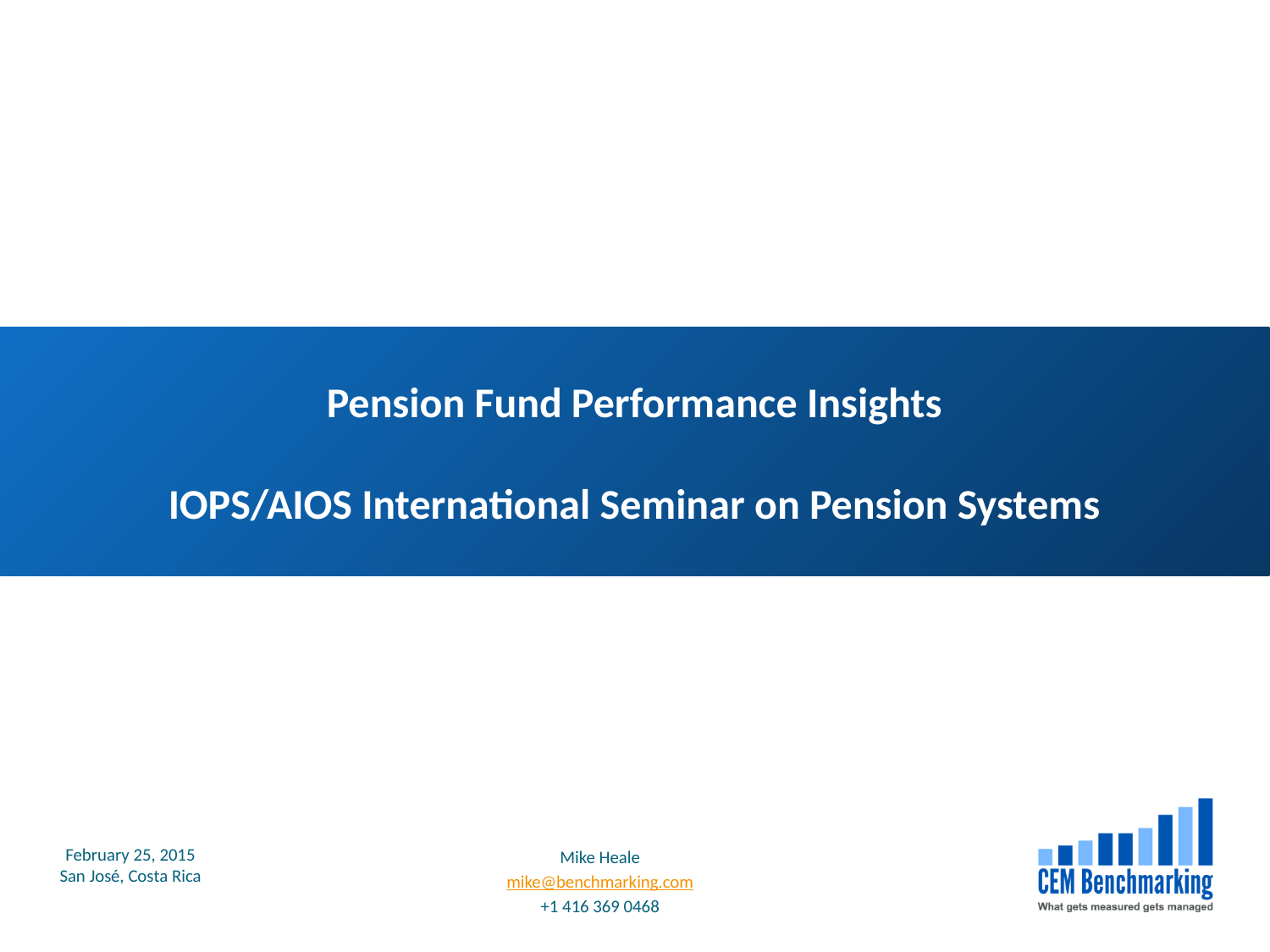

Pension Fund Performance Insights

IOPS/AIOS International Seminar on Pension Systems

February 25, 2015
San José, Costa Rica

Mike Heale
mike@benchmarking.com
+1 416 369 0468